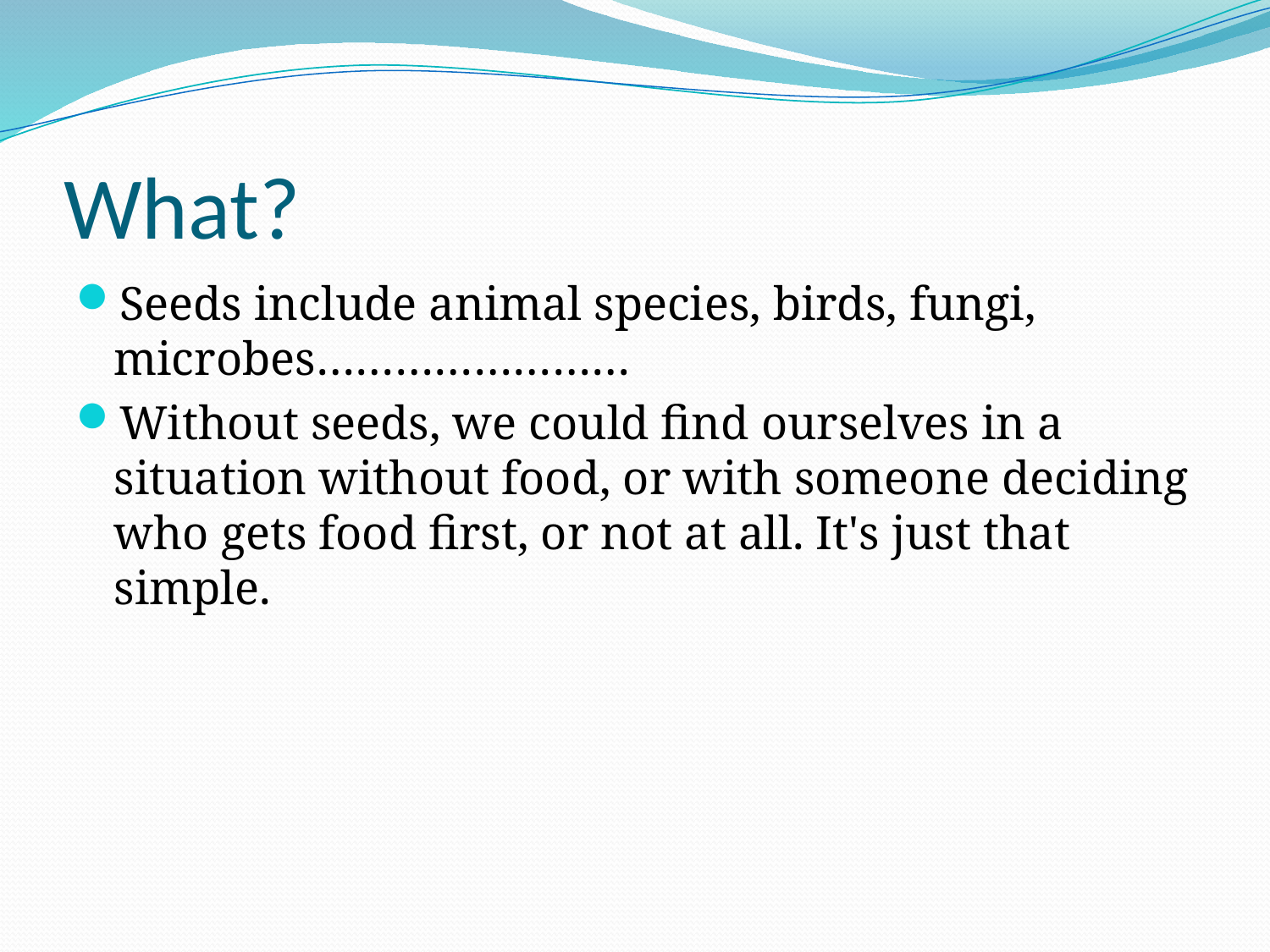

# What?
Seeds include animal species, birds, fungi, microbes……………………
Without seeds, we could find ourselves in a situation without food, or with someone deciding who gets food first, or not at all. It's just that simple.